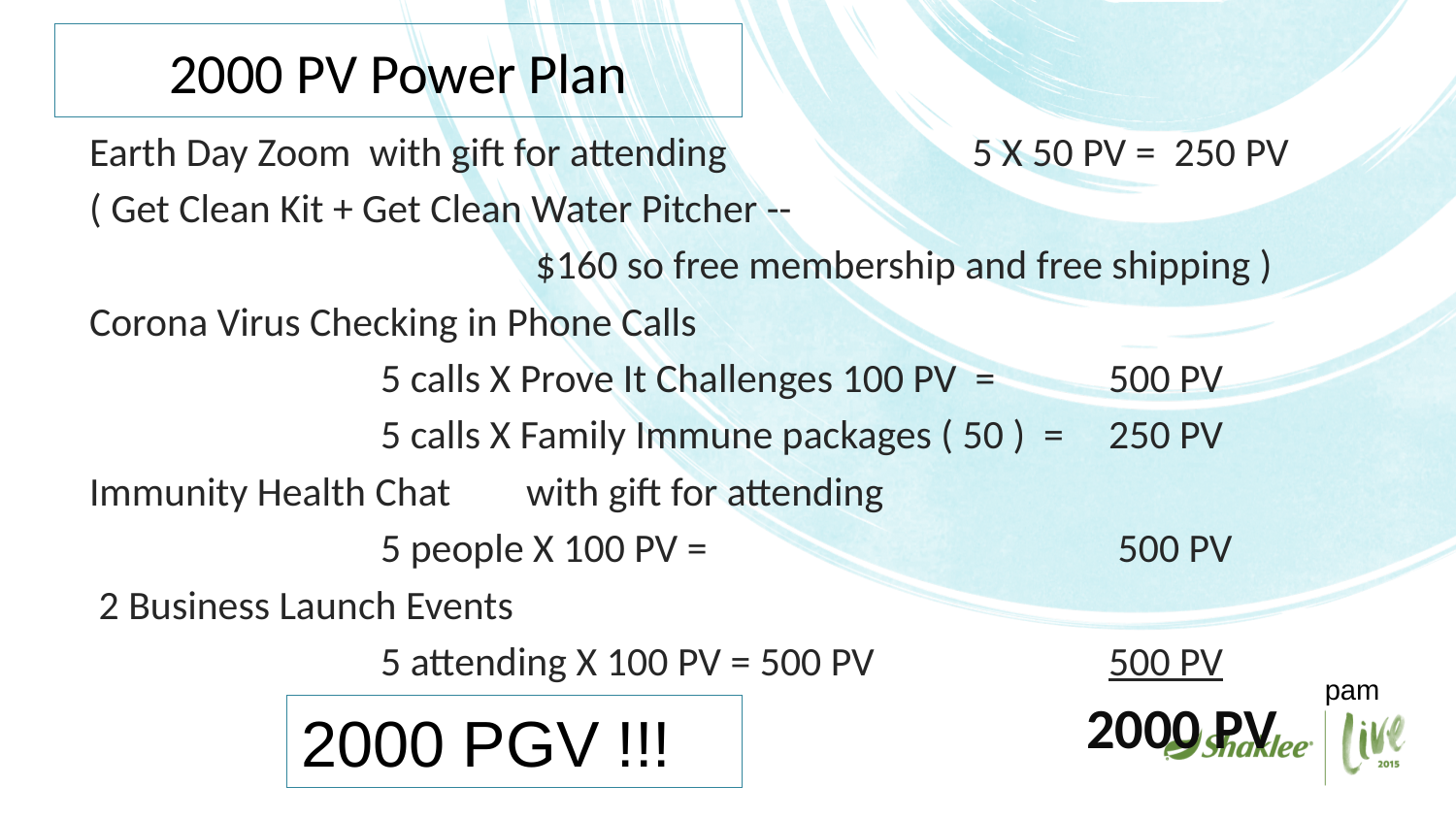

# 2000 PV Power Plan
Earth Day Zoom  with gift for attending          	 5 X 50 PV =  250 PV
( Get Clean Kit + Get Clean Water Pitcher --
			 $160 so free membership and free shipping )
Corona Virus Checking in Phone Calls
		5 calls X Prove It Challenges 100 PV  =  	500 PV
		5 calls X Family Immune packages ( 50 )  =  	250 PV
Immunity Health Chat	with gift for attending
		5 people X 100 PV =			 500 PV
 2 Business Launch Events
		5 attending X 100 PV = 500 PV		500 PV
						             2000 PV

pam
2000 PGV !!!